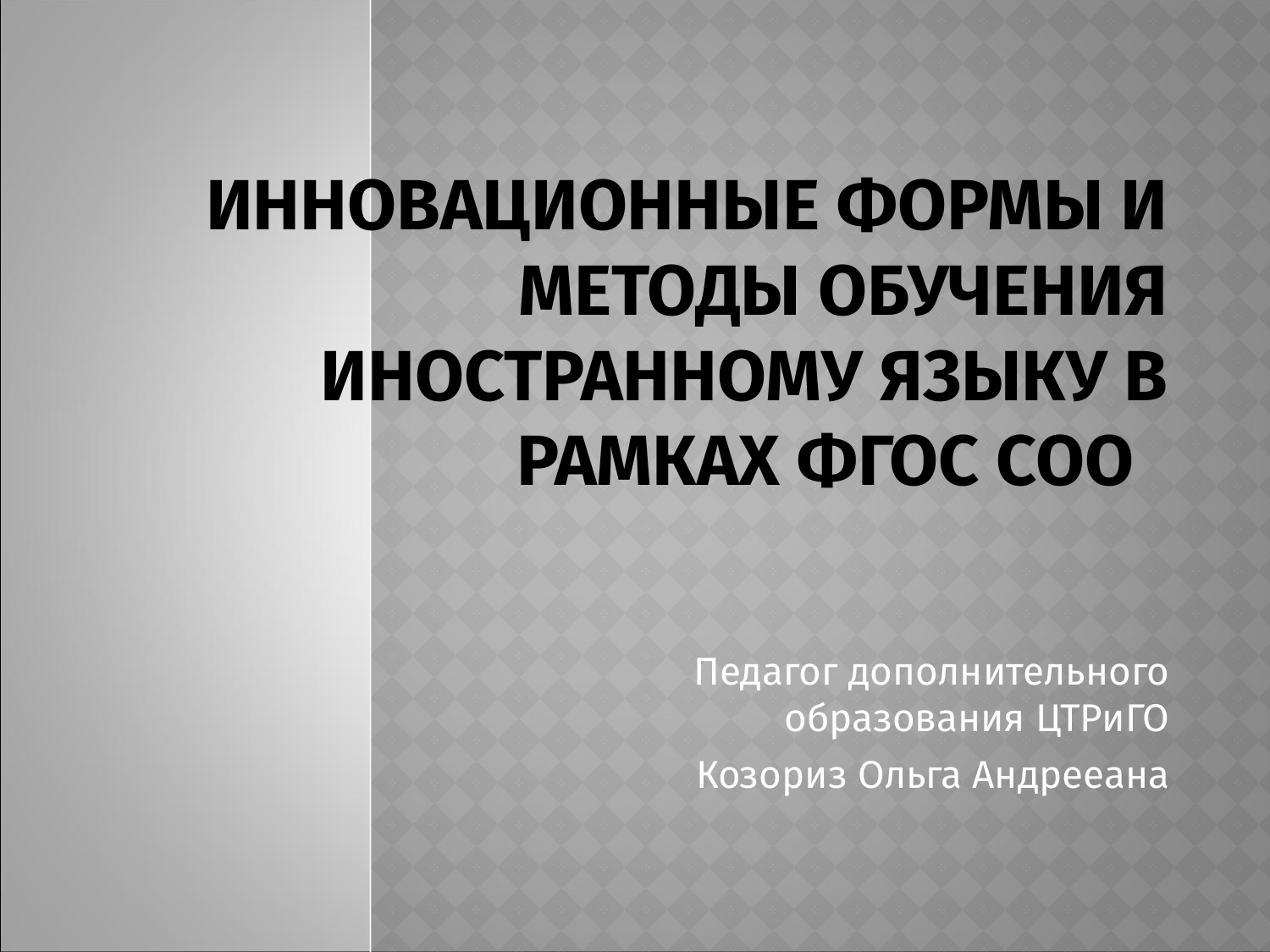

# Инновационные формы и методы обучения иностранному языку в рамках ФГОС СОО
Педагог дополнительного образования ЦТРиГО
Козориз Ольга Андрееана